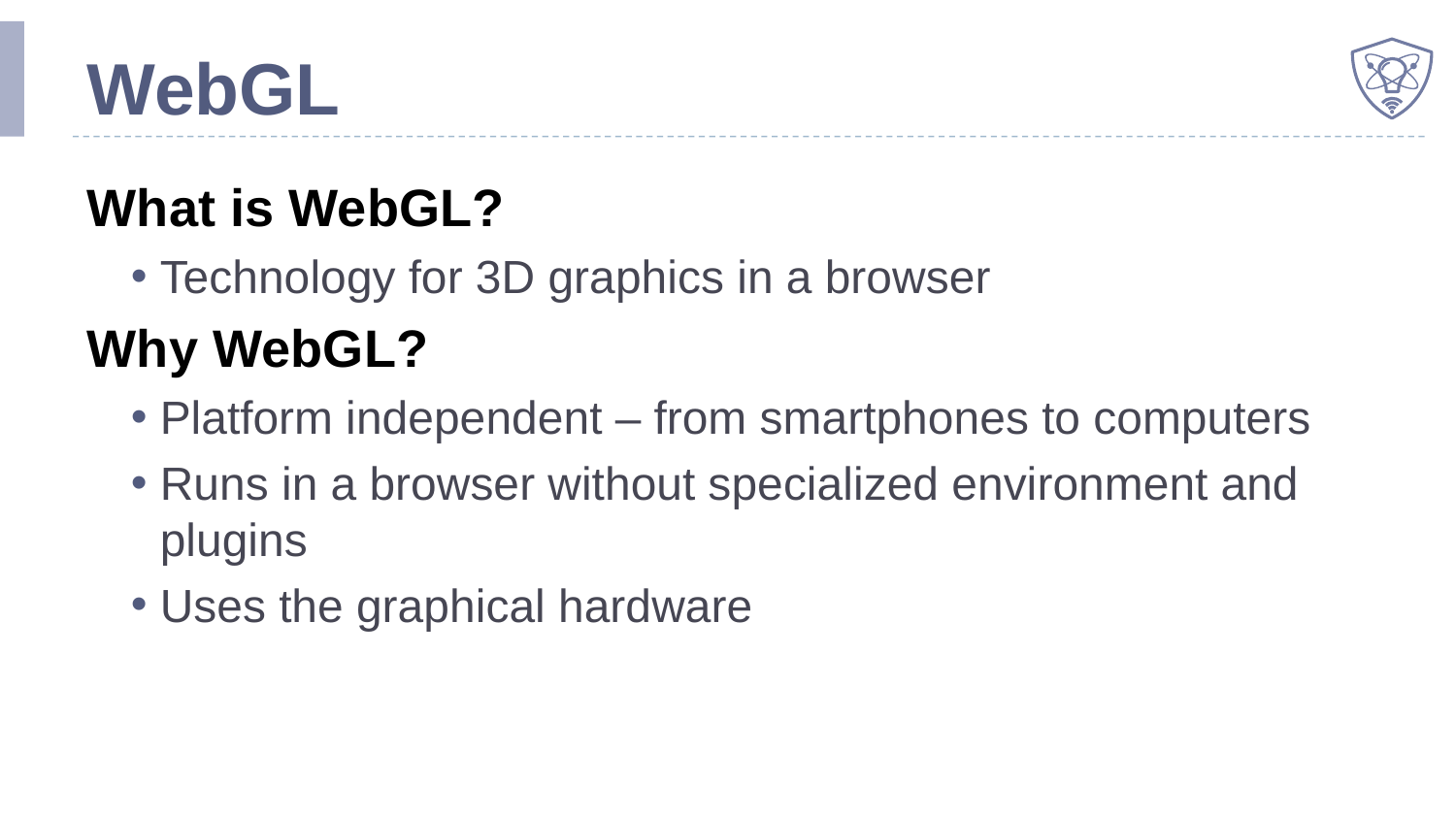

# WebGL
What is WebGL?
Technology for 3D graphics in a browser
Why WebGL?
Platform independent – from smartphones to computers
Runs in a browser without specialized environment and plugins
Uses the graphical hardware